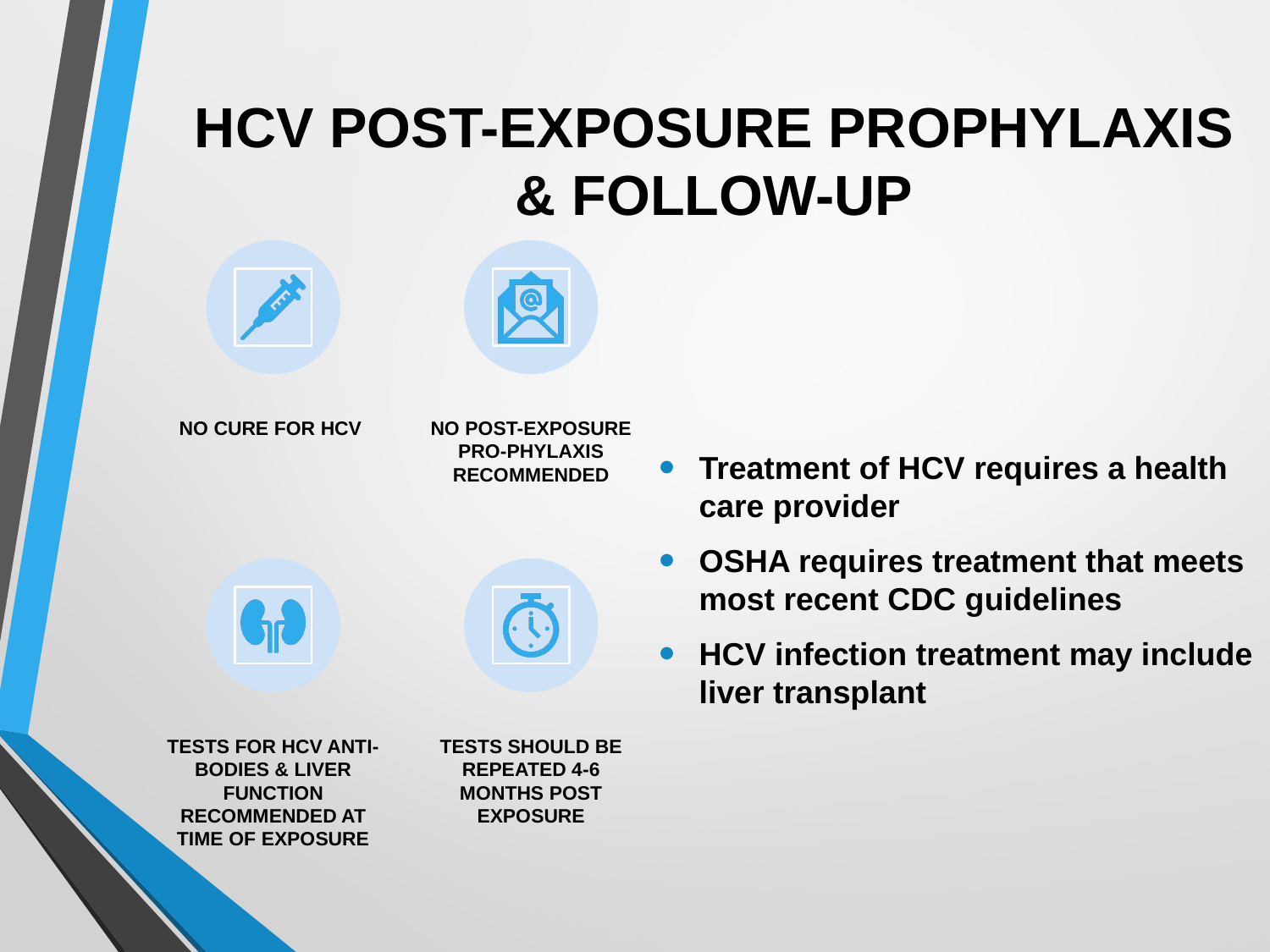

# HCV POST-EXPOSURE PROPHYLAXIS & FOLLOW-UP
No cure for HCV
No post-exposure pro-phylaxis recommended
Tests for HCV anti-bodies & liver function recommended at time of exposure
Tests should be repeated 4-6 months post exposure
Treatment of HCV requires a health care provider
OSHA requires treatment that meets  most recent CDC guidelines
HCV infection treatment may include liver transplant